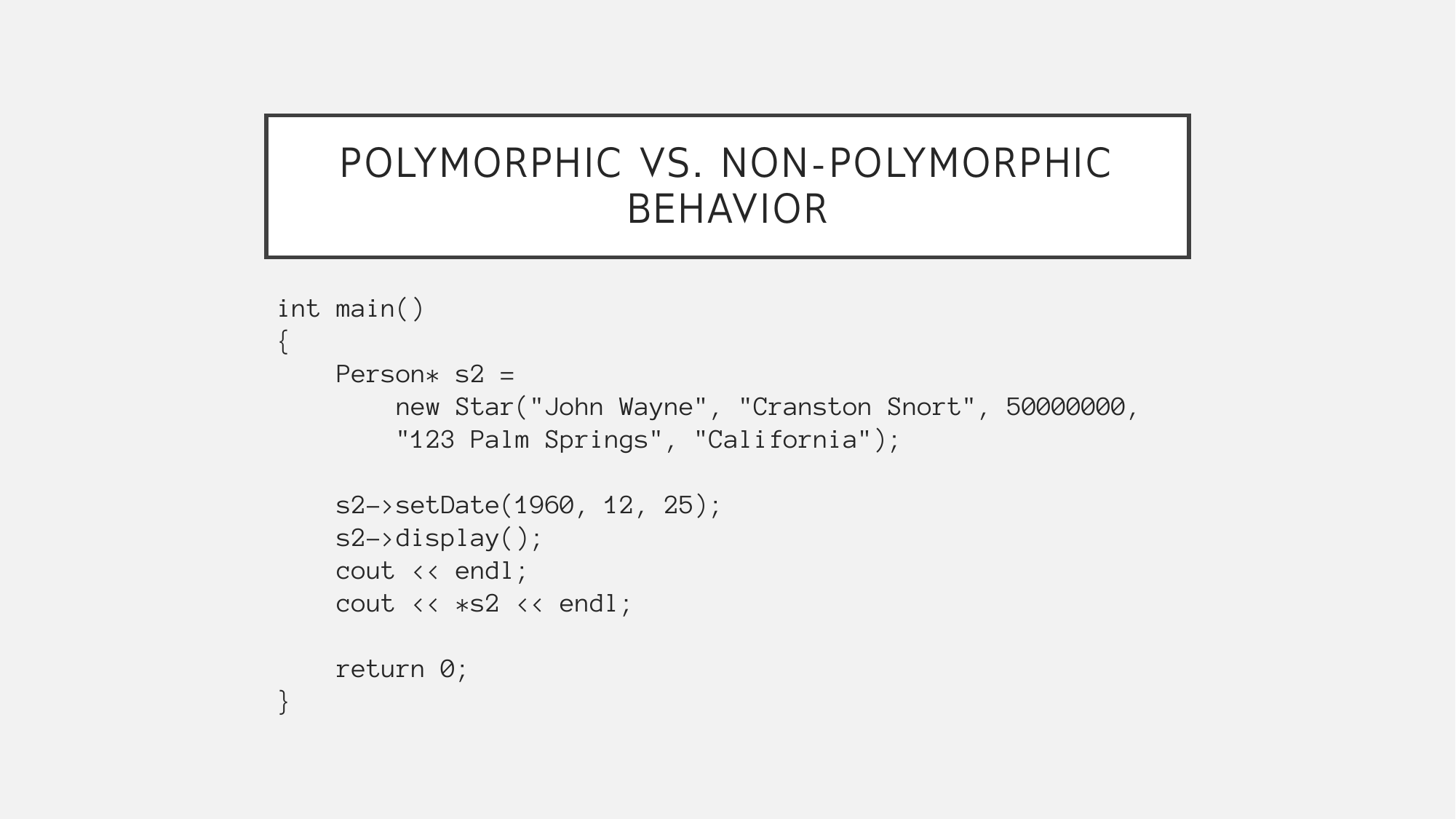

# Polymorphic vs. non-polymorphic Behavior
int main()
{
    Person* s2 =
        new Star("John Wayne", "Cranston Snort", 50000000,
        "123 Palm Springs", "California");

    s2->setDate(1960, 12, 25);
    s2->display();
    cout << endl;
    cout << *s2 << endl;

    return 0;
}